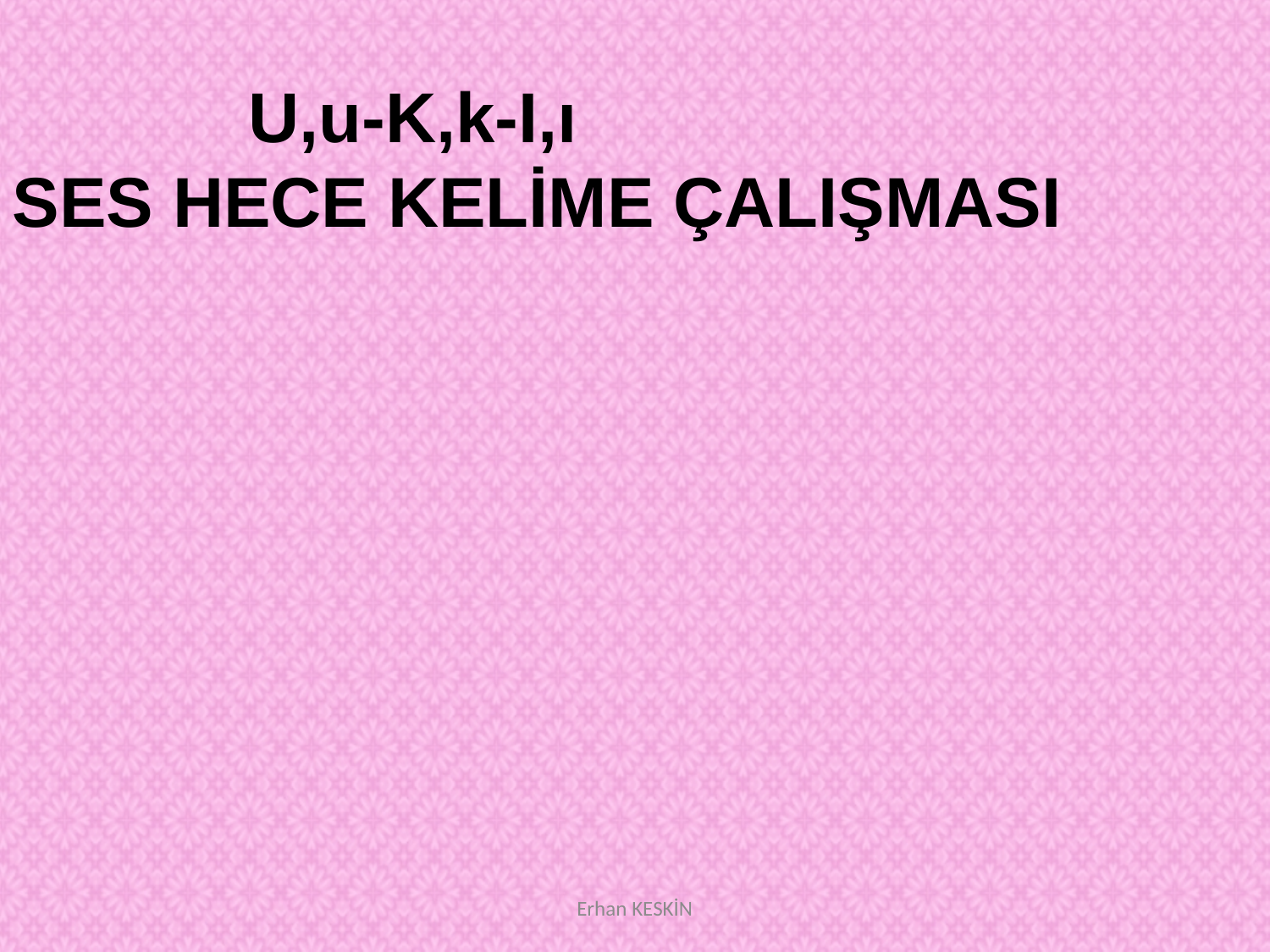

U,u-K,k-I,ı
SES HECE KELİME ÇALIŞMASI
Erhan KESKİN